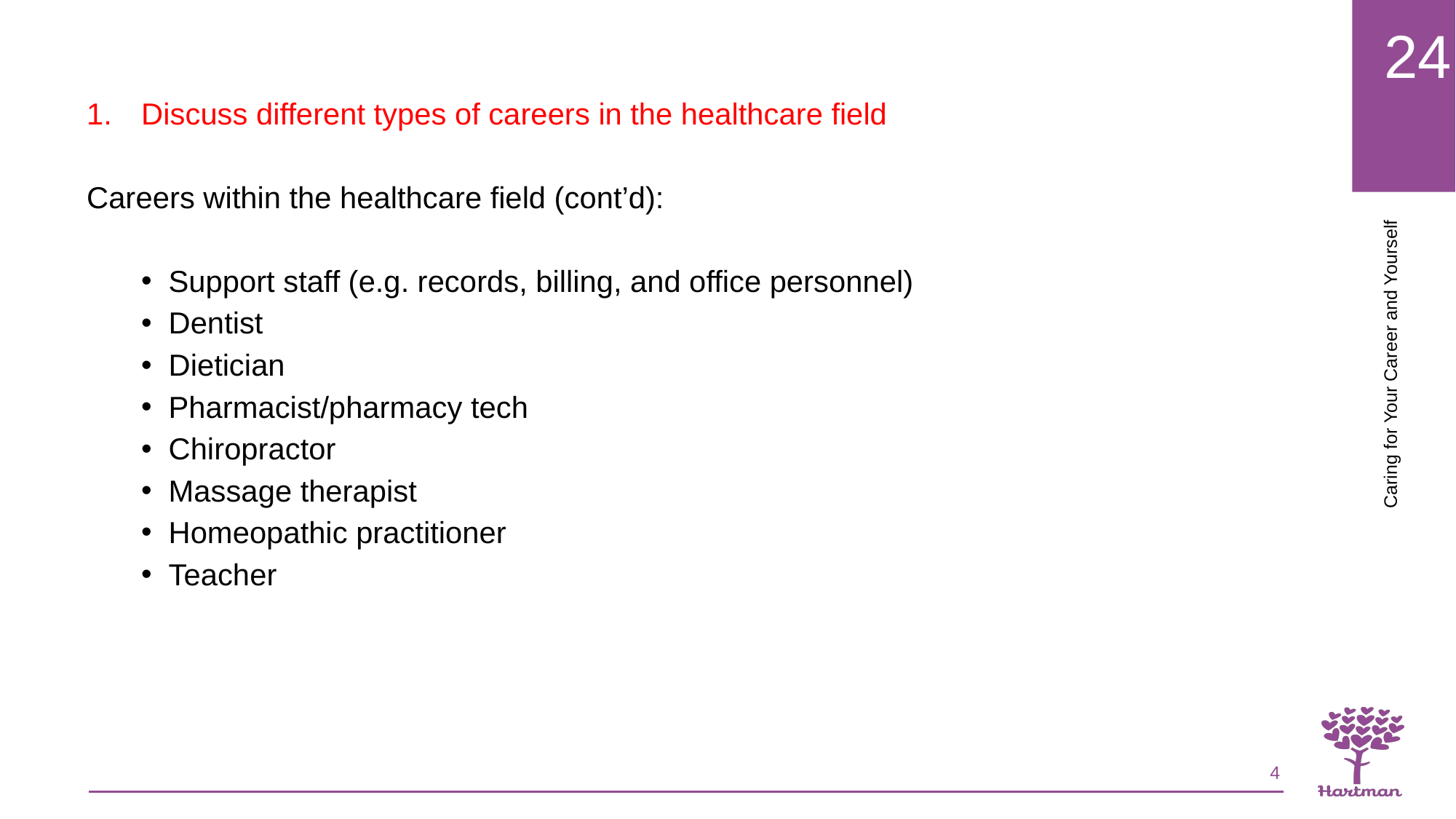

Discuss different types of careers in the healthcare field

Careers within the healthcare field (cont’d):

Support staff (e.g. records, billing, and office personnel)
Dentist
Dietician
Pharmacist/pharmacy tech
Chiropractor
Massage therapist
Homeopathic practitioner
Teacher
4